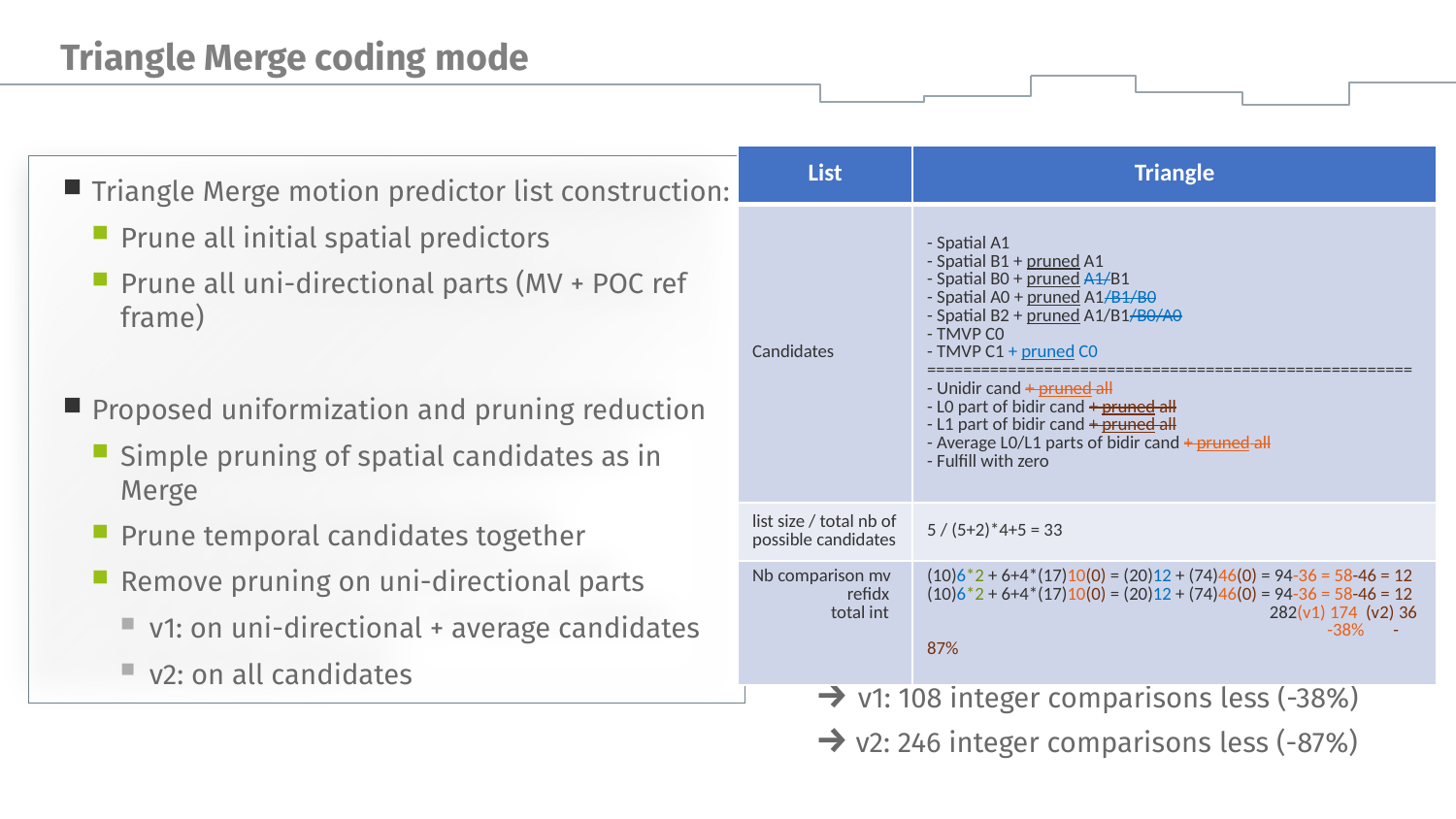

# Triangle Merge coding mode
| List | Triangle |
| --- | --- |
| Candidates | - Spatial A1 - Spatial B1 + pruned A1 - Spatial B0 + pruned A1/B1 - Spatial A0 + pruned A1/B1/B0 - Spatial B2 + pruned A1/B1/B0/A0 - TMVP C0 - TMVP C1 + pruned C0 ====================================================== - Unidir cand + pruned all - L0 part of bidir cand + pruned all - L1 part of bidir cand + pruned all - Average L0/L1 parts of bidir cand + pruned all - Fulfill with zero |
| list size / total nb of possible candidates | 5 / (5+2)\*4+5 = 33 |
| Nb comparison mv refidx total int | (10)6\*2 + 6+4\*(17)10(0) = (20)12 + (74)46(0) = 94-36 = 58-46 = 12 (10)6\*2 + 6+4\*(17)10(0) = (20)12 + (74)46(0) = 94-36 = 58-46 = 12 282(v1) 174 (v2) 36 -38% -87% |
Triangle Merge motion predictor list construction:
Prune all initial spatial predictors
Prune all uni-directional parts (MV + POC ref frame)

Proposed uniformization and pruning reduction
Simple pruning of spatial candidates as in Merge
Prune temporal candidates together
Remove pruning on uni-directional parts
v1: on uni-directional + average candidates
v2: on all candidates
→ v1: 108 integer comparisons less (-38%)
→ v2: 246 integer comparisons less (-87%)